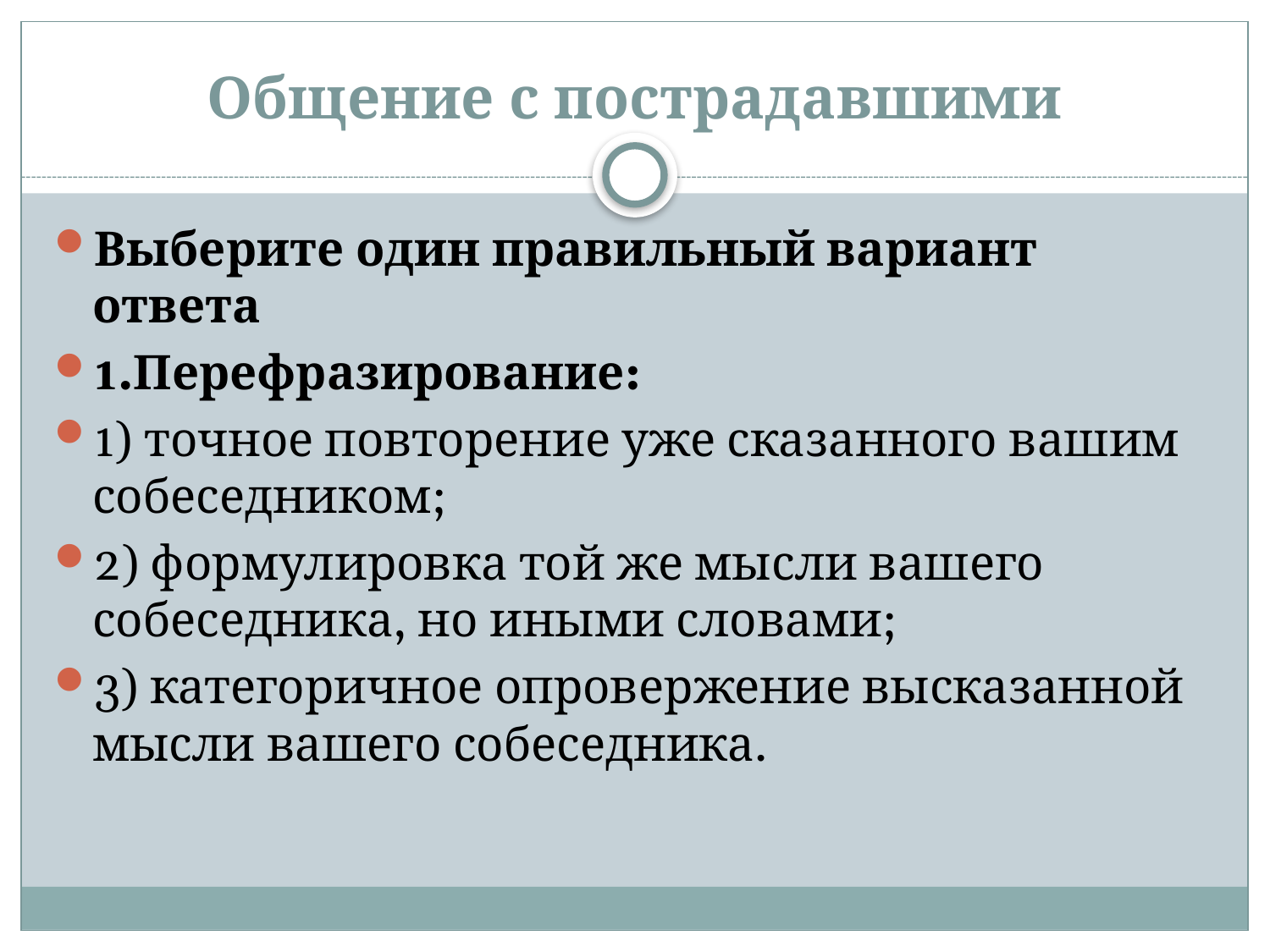

# Общение с пострадавшими
Выберите один правильный вариант ответа
1.Перефразирование:
1) точное повторение уже сказанного вашим собеседником;
2) формулировка той же мысли вашего собеседника, но иными словами;
3) категоричное опровержение высказанной мысли вашего собеседника.